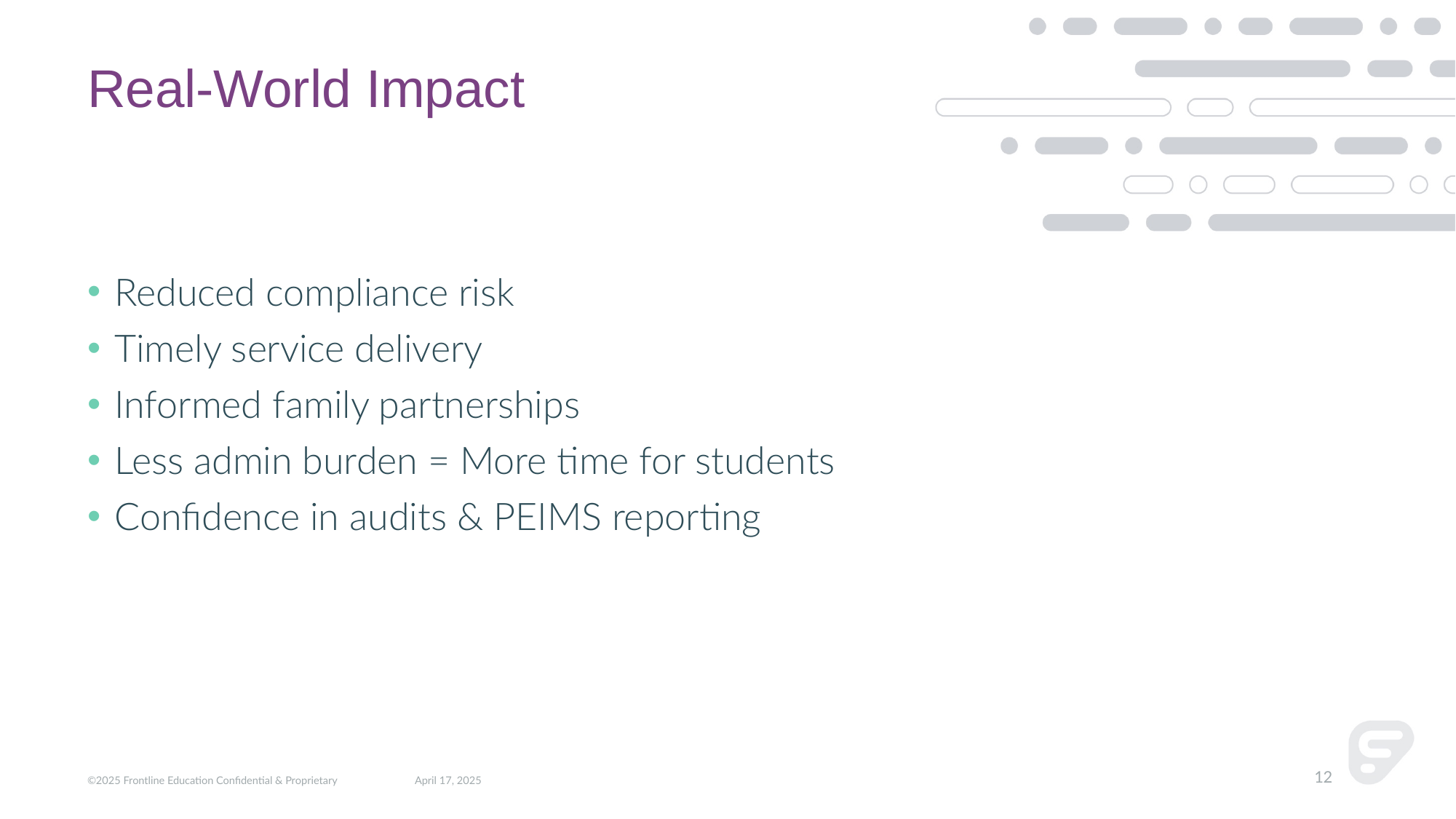

# Real-World Impact​
Reduced compliance risk​
Timely service delivery​
Informed family partnerships​
Less admin burden = More time for students​
Confidence in audits & PEIMS reporting​
©2025 Frontline Education Confidential & Proprietary
April 17, 2025
12